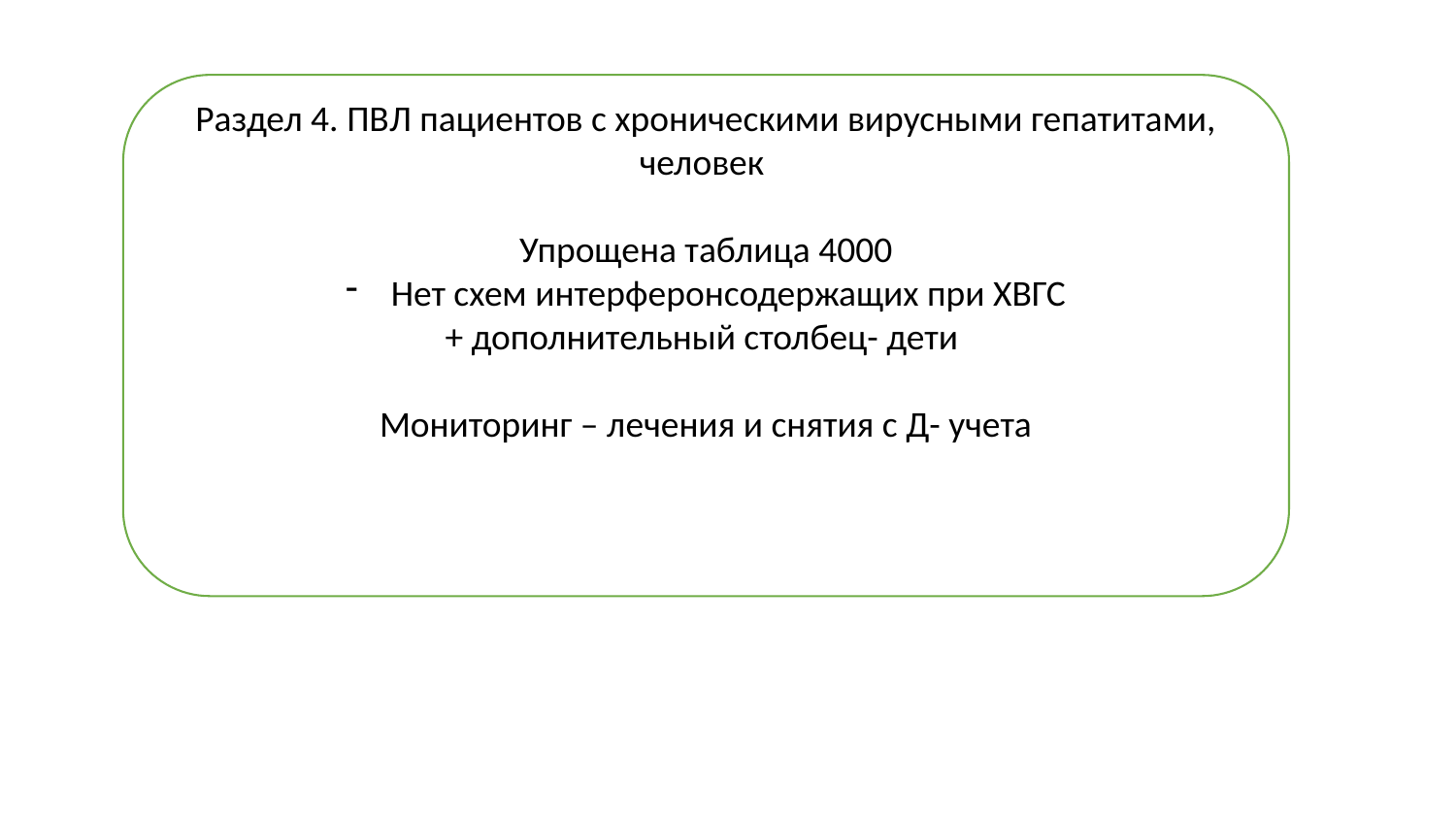

Раздел 4. ПВЛ пациентов с хроническими вирусными гепатитами, человек

Упрощена таблица 4000
Нет схем интерферонсодержащих при ХВГС
+ дополнительный столбец- дети

Мониторинг – лечения и снятия с Д- учета